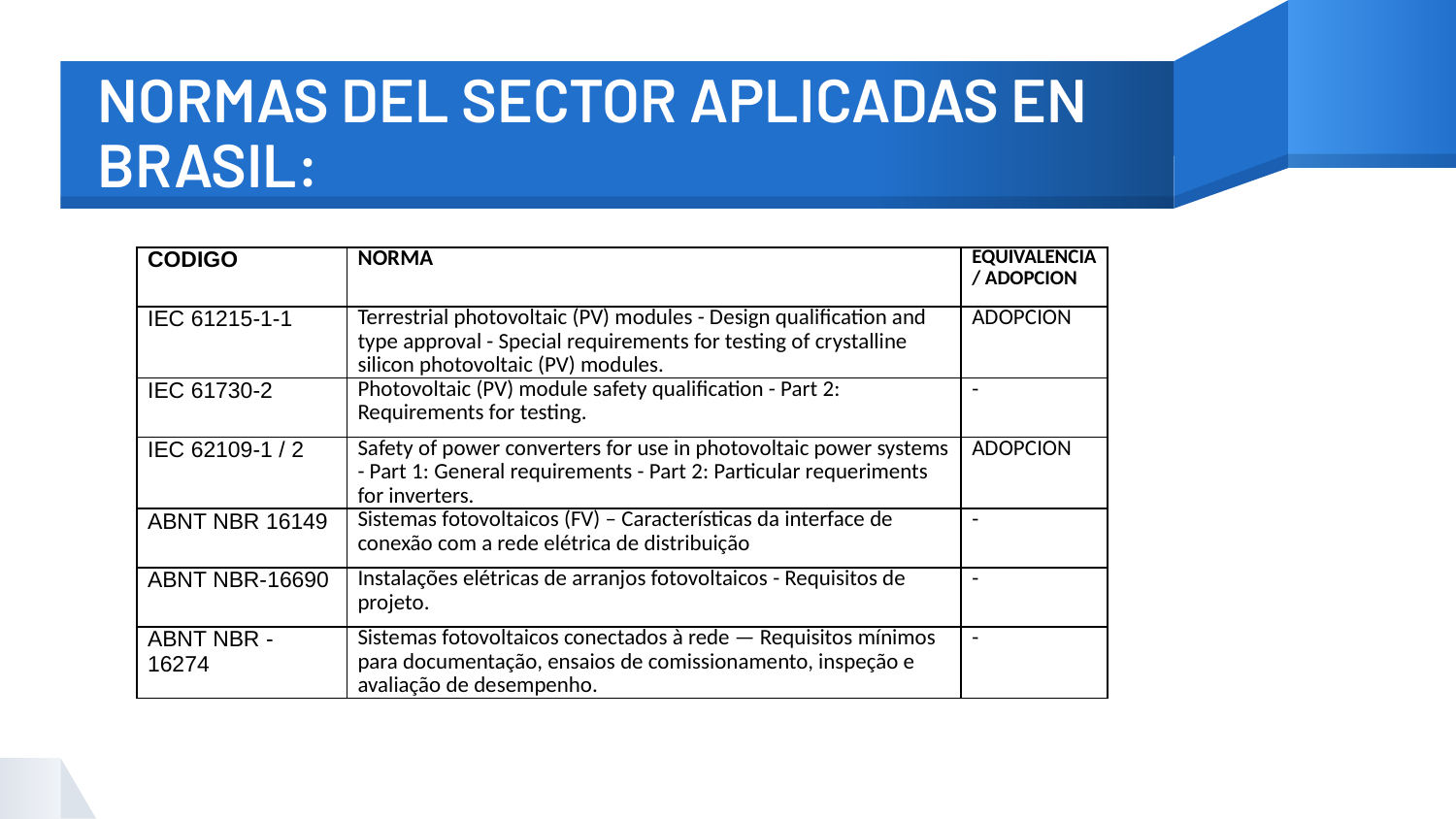

# NORMAS DEL SECTOR APLICADAS EN BRASIL:
| CODIGO | NORMA | EQUIVALENCIA / ADOPCION |
| --- | --- | --- |
| IEC 61215-1-1 | Terrestrial photovoltaic (PV) modules - Design qualification and type approval - Special requirements for testing of crystalline silicon photovoltaic (PV) modules. | ADOPCION |
| IEC 61730-2 | Photovoltaic (PV) module safety qualification - Part 2: Requirements for testing. | - |
| IEC 62109-1 / 2 | Safety of power converters for use in photovoltaic power systems - Part 1: General requirements - Part 2: Particular requeriments for inverters. | ADOPCION |
| ABNT NBR 16149 | Sistemas fotovoltaicos (FV) – Características da interface de conexão com a rede elétrica de distribuição | - |
| ABNT NBR-16690 | Instalações elétricas de arranjos fotovoltaicos - Requisitos de projeto. | - |
| ABNT NBR - 16274 | Sistemas fotovoltaicos conectados à rede — Requisitos mínimos para documentação, ensaios de comissionamento, inspeção e avaliação de desempenho. | - |